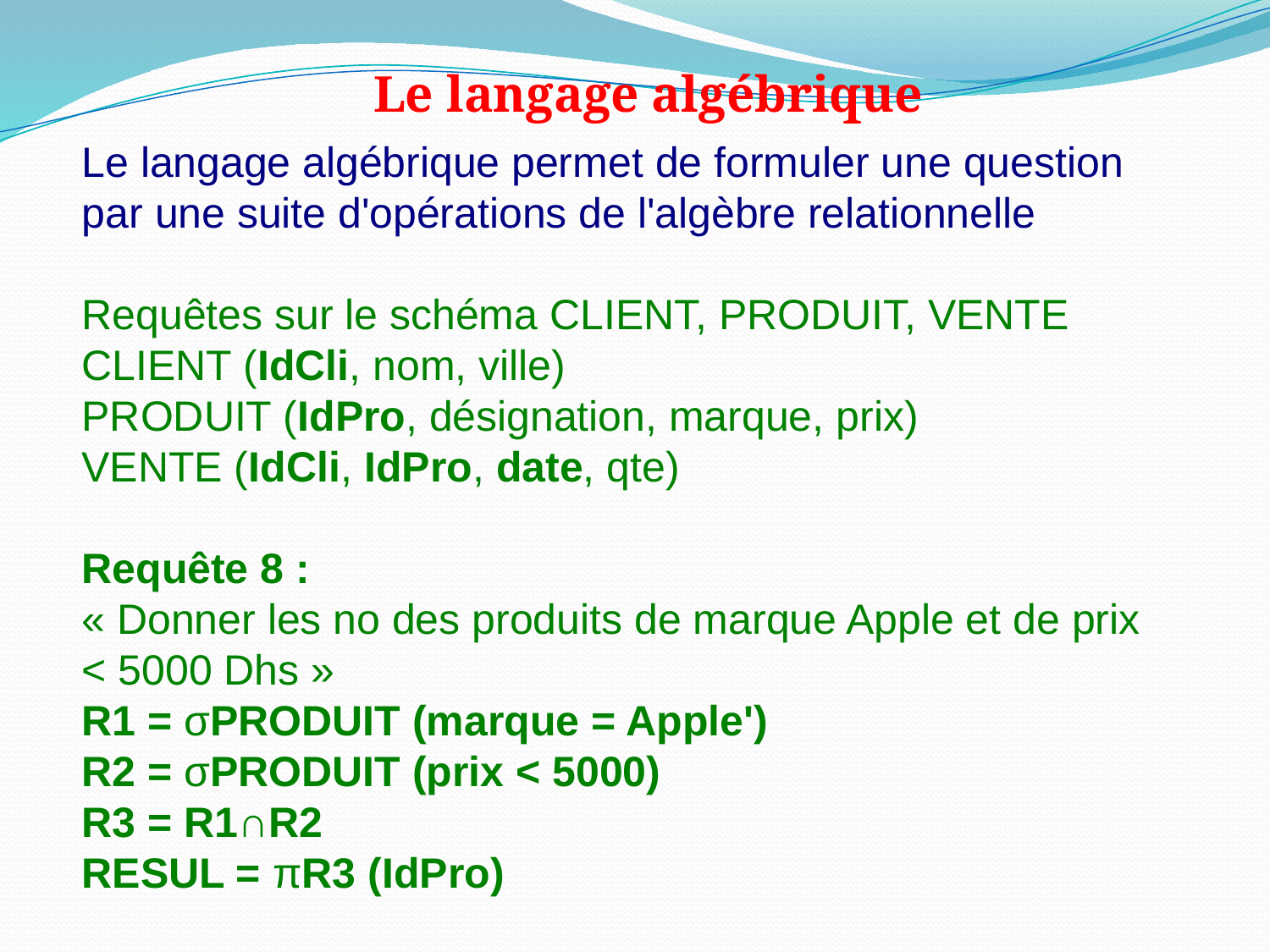

Le langage algébrique
Le langage algébrique permet de formuler une question par une suite d'opérations de l'algèbre relationnelle

Requêtes sur le schéma CLIENT, PRODUIT, VENTE
CLIENT (IdCli, nom, ville)
PRODUIT (IdPro, désignation, marque, prix)
VENTE (IdCli, IdPro, date, qte)

Requête 8 :
« Donner les no des produits de marque Apple et de prix < 5000 Dhs »
R1 = σPRODUIT (marque = Apple')
R2 = σPRODUIT (prix < 5000)
R3 = R1∩R2
RESUL = πR3 (IdPro)